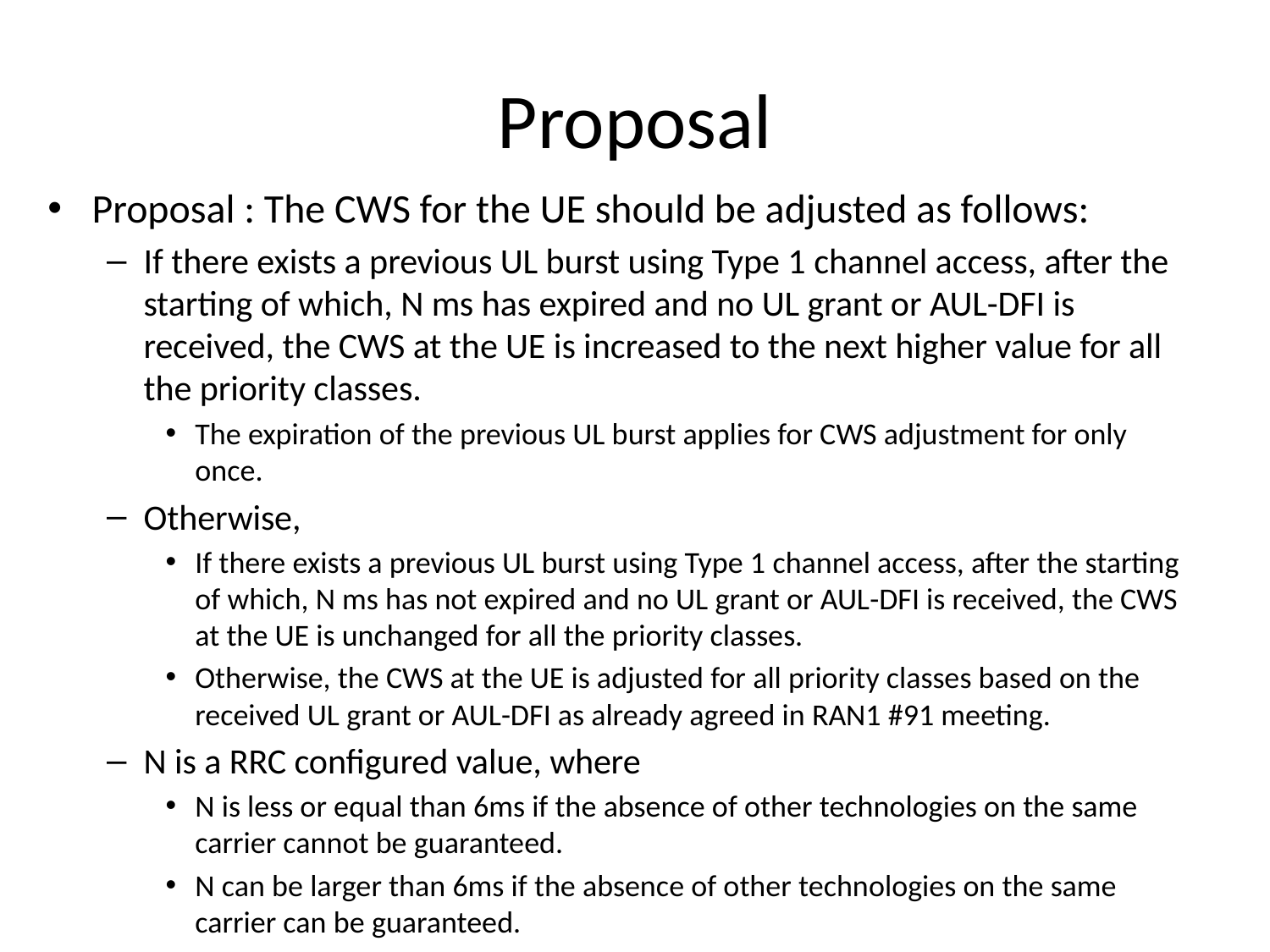

# Proposal
Proposal : The CWS for the UE should be adjusted as follows:
If there exists a previous UL burst using Type 1 channel access, after the starting of which, N ms has expired and no UL grant or AUL-DFI is received, the CWS at the UE is increased to the next higher value for all the priority classes.
The expiration of the previous UL burst applies for CWS adjustment for only once.
Otherwise,
If there exists a previous UL burst using Type 1 channel access, after the starting of which, N ms has not expired and no UL grant or AUL-DFI is received, the CWS at the UE is unchanged for all the priority classes.
Otherwise, the CWS at the UE is adjusted for all priority classes based on the received UL grant or AUL-DFI as already agreed in RAN1 #91 meeting.
N is a RRC configured value, where
N is less or equal than 6ms if the absence of other technologies on the same carrier cannot be guaranteed.
N can be larger than 6ms if the absence of other technologies on the same carrier can be guaranteed.